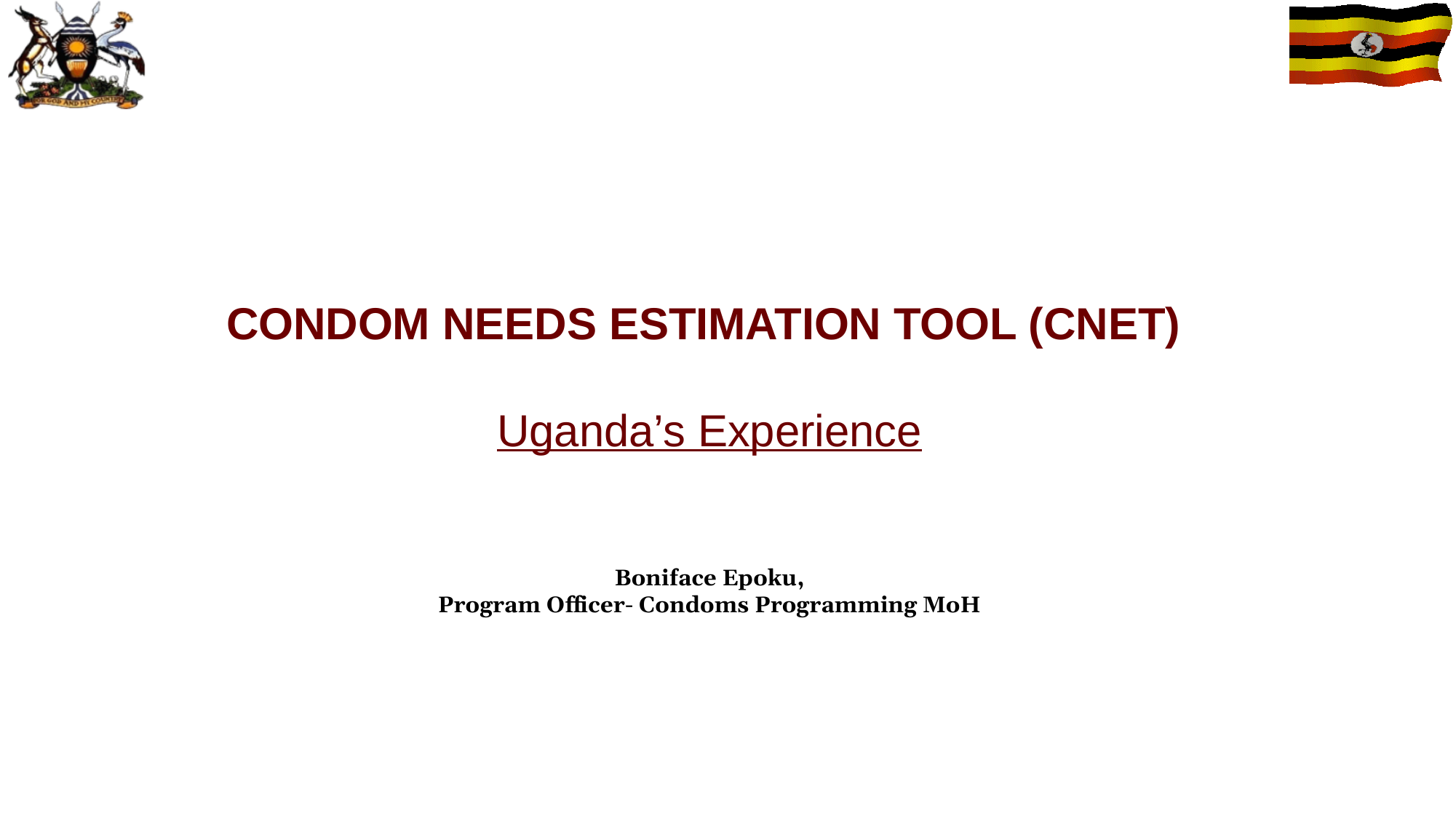

# CONDOM NEEDS ESTIMATION TOOL (CNET) Uganda’s Experience Boniface Epoku, Program Officer- Condoms Programming MoH